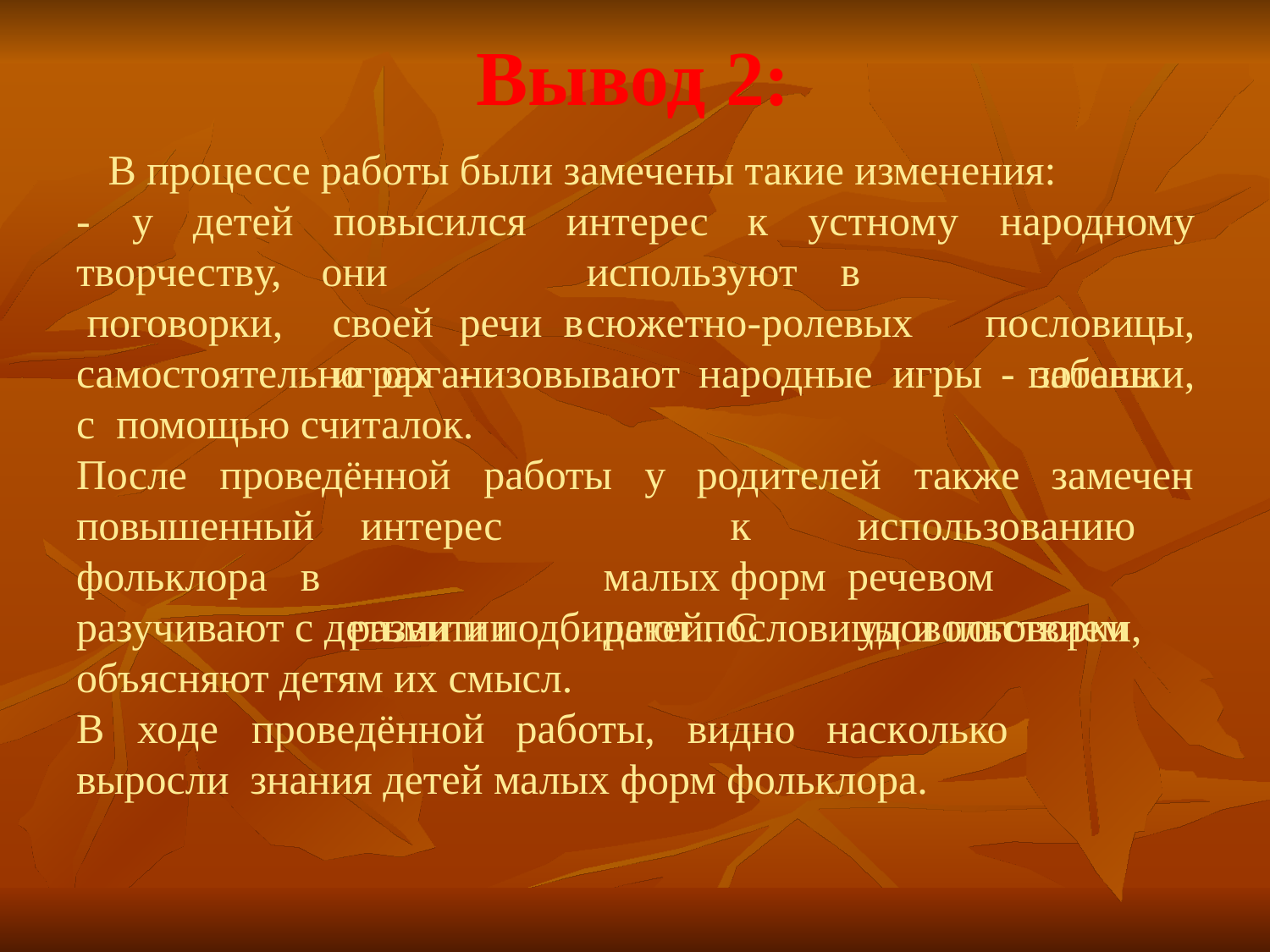

# Вывод 2:
В процессе работы были замечены такие изменения:
-	у	детей	повысился	интерес	к	устному
народному  пословицы,  потешки,
творчеству,  поговорки,
они		используют	в	своей	речи  в	сюжетно-ролевых	играх	-
самостоятельно	организовывают	народные	игры	-	забавы	с  помощью считалок.
После	проведённой	работы	у	родителей	также	замечен
повышенный
интерес		к	использованию		малых	форм  речевом	развитии	детей.	С	удовольствием
фольклора	в
разучивают с детьми и подбирают пословицы и поговорки,  объясняют детям их смысл.
В	ходе	проведённой	работы,	видно	насколько	выросли  знания детей малых форм фольклора.